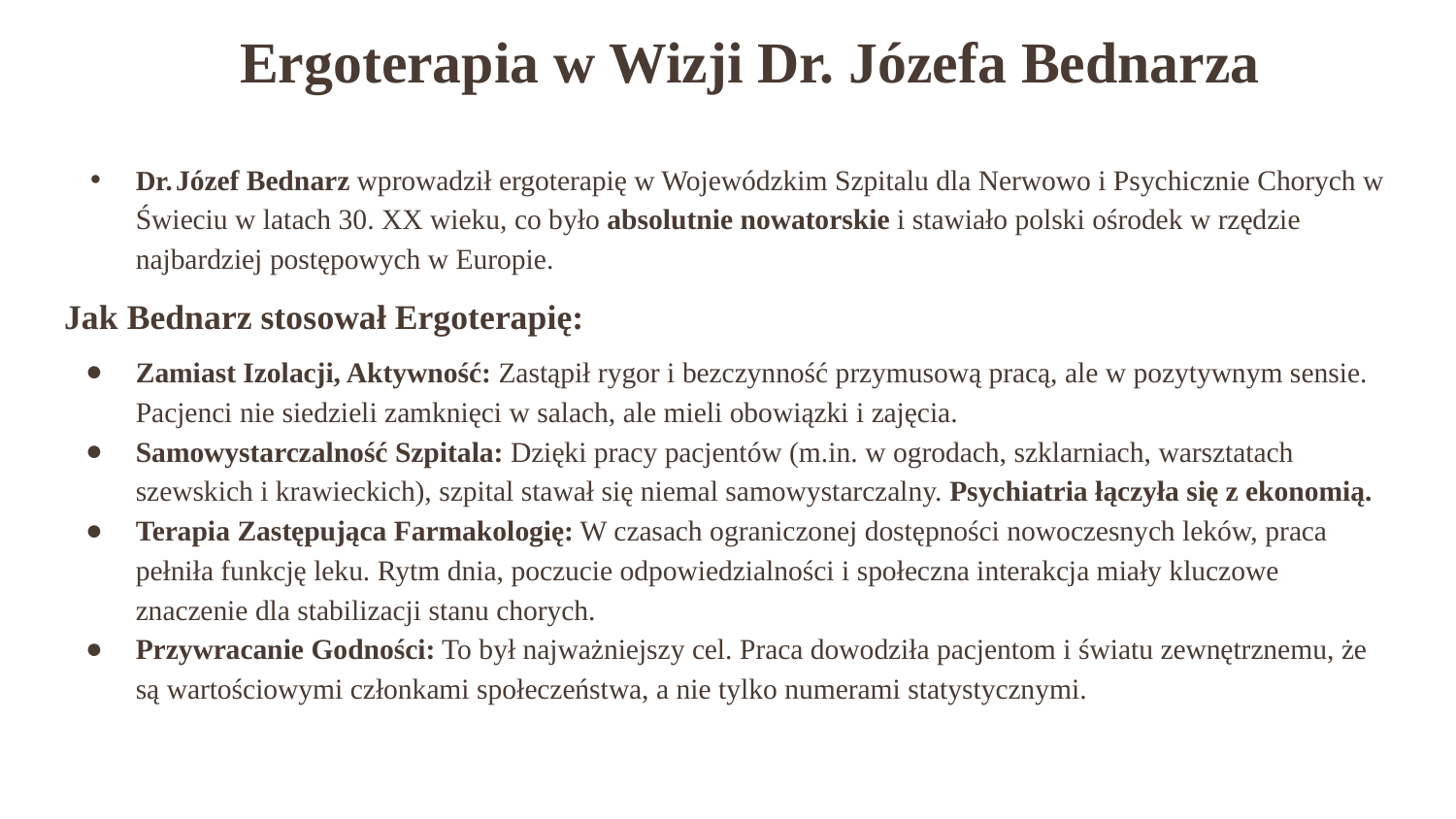

# Ergoterapia w Wizji Dr. Józefa Bednarza

Dr. Józef Bednarz wprowadził ergoterapię w Wojewódzkim Szpitalu dla Nerwowo i Psychicznie Chorych w Świeciu w latach 30. XX wieku, co było absolutnie nowatorskie i stawiało polski ośrodek w rzędzie najbardziej postępowych w Europie.
Jak Bednarz stosował Ergoterapię:
Zamiast Izolacji, Aktywność: Zastąpił rygor i bezczynność przymusową pracą, ale w pozytywnym sensie. Pacjenci nie siedzieli zamknięci w salach, ale mieli obowiązki i zajęcia.
Samowystarczalność Szpitala: Dzięki pracy pacjentów (m.in. w ogrodach, szklarniach, warsztatach szewskich i krawieckich), szpital stawał się niemal samowystarczalny. Psychiatria łączyła się z ekonomią.
Terapia Zastępująca Farmakologię: W czasach ograniczonej dostępności nowoczesnych leków, praca pełniła funkcję leku. Rytm dnia, poczucie odpowiedzialności i społeczna interakcja miały kluczowe znaczenie dla stabilizacji stanu chorych.
Przywracanie Godności: To był najważniejszy cel. Praca dowodziła pacjentom i światu zewnętrznemu, że są wartościowymi członkami społeczeństwa, a nie tylko numerami statystycznymi.